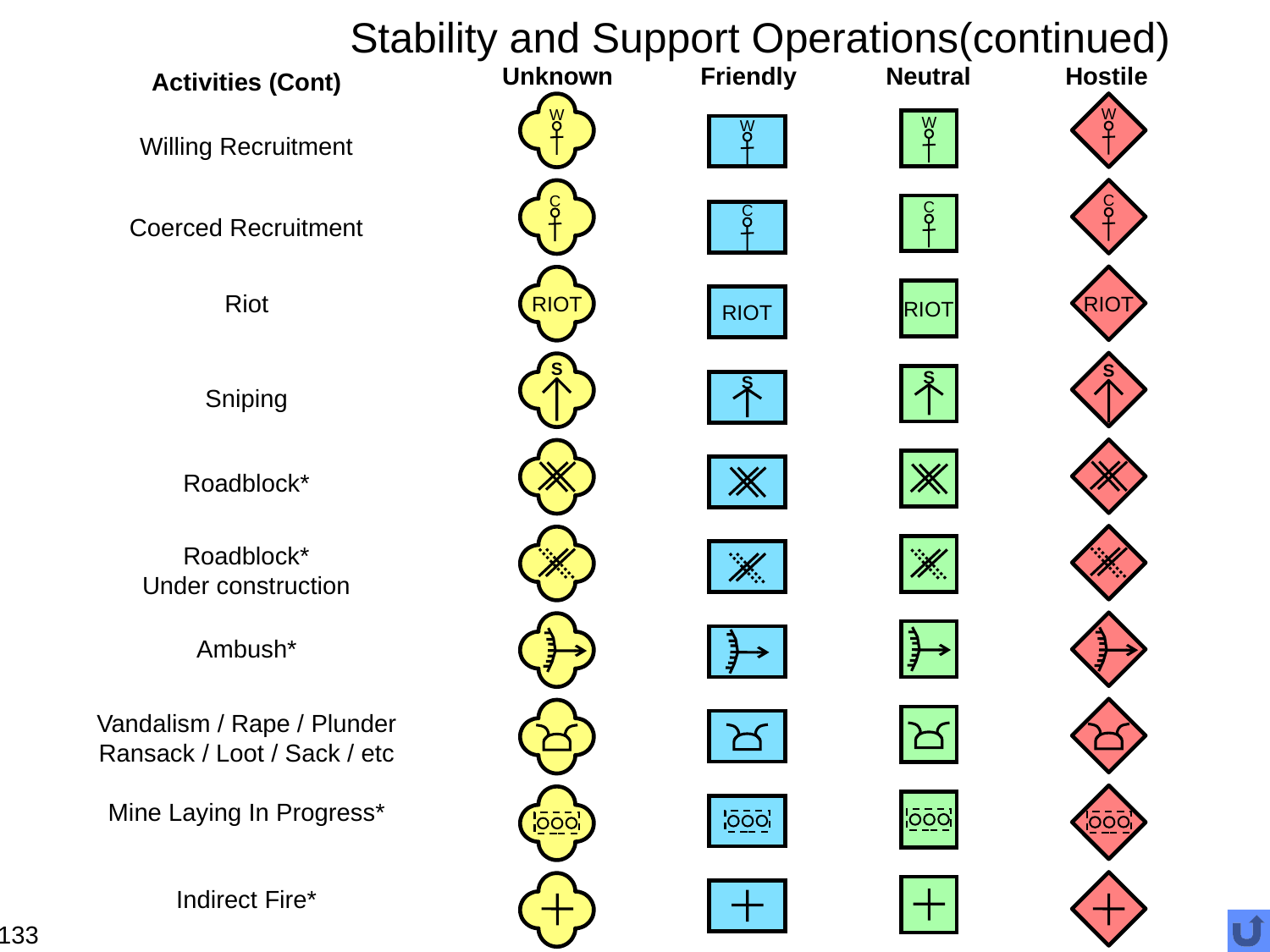

# Stability and Support Operations(continued)
Unknown
Friendly
Neutral
Hostile
Activities (Cont)

W

W

W

W

Willing Recruitment

C

C

C

C

Coerced Recruitment

RIOT

RIOT

RIOT

RIOT
Riot

S

S

S

S

Sniping

Roadblock*

Roadblock*
Under construction

Ambush*

Vandalism / Rape / Plunder
Ransack / Loot / Sack / etc

Mine Laying In Progress*

Indirect Fire*
133